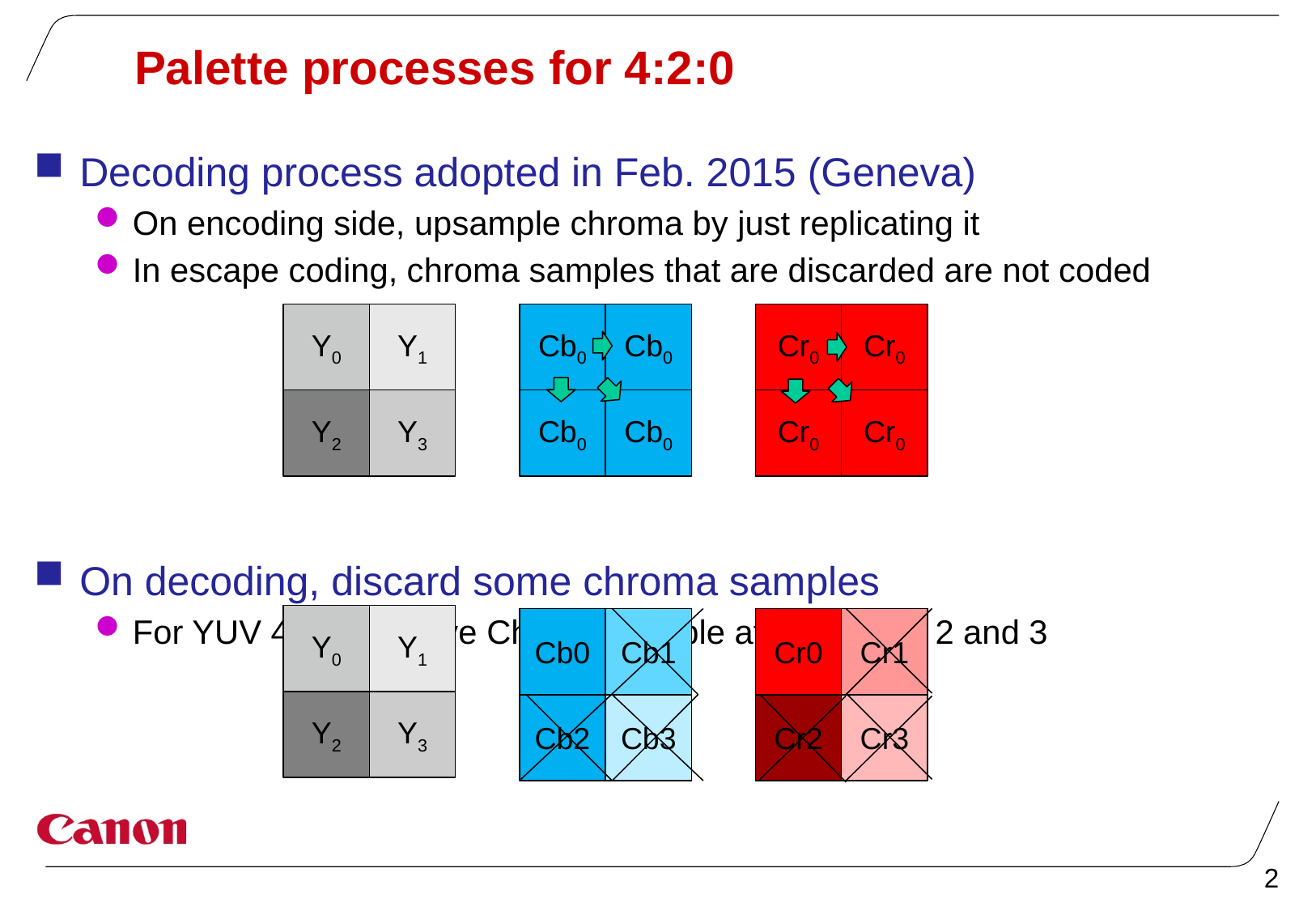

# Palette processes for 4:2:0
Decoding process adopted in Feb. 2015 (Geneva)
On encoding side, upsample chroma by just replicating it
In escape coding, chroma samples that are discarded are not coded

On decoding, discard some chroma samples
For YUV 4:2:0, remove Chroma sample at position 1, 2 and 3

Y0
Y1
Y2
Y3
Cb0
Cb0
Cb0
Cb0
Cr0
Cr0
Cr0
Cr0

Y0
Y1
Y2
Y3
Cb0
Cb1
Cb2
Cb3
Cr0
Cr1
Cr2
Cr3
2